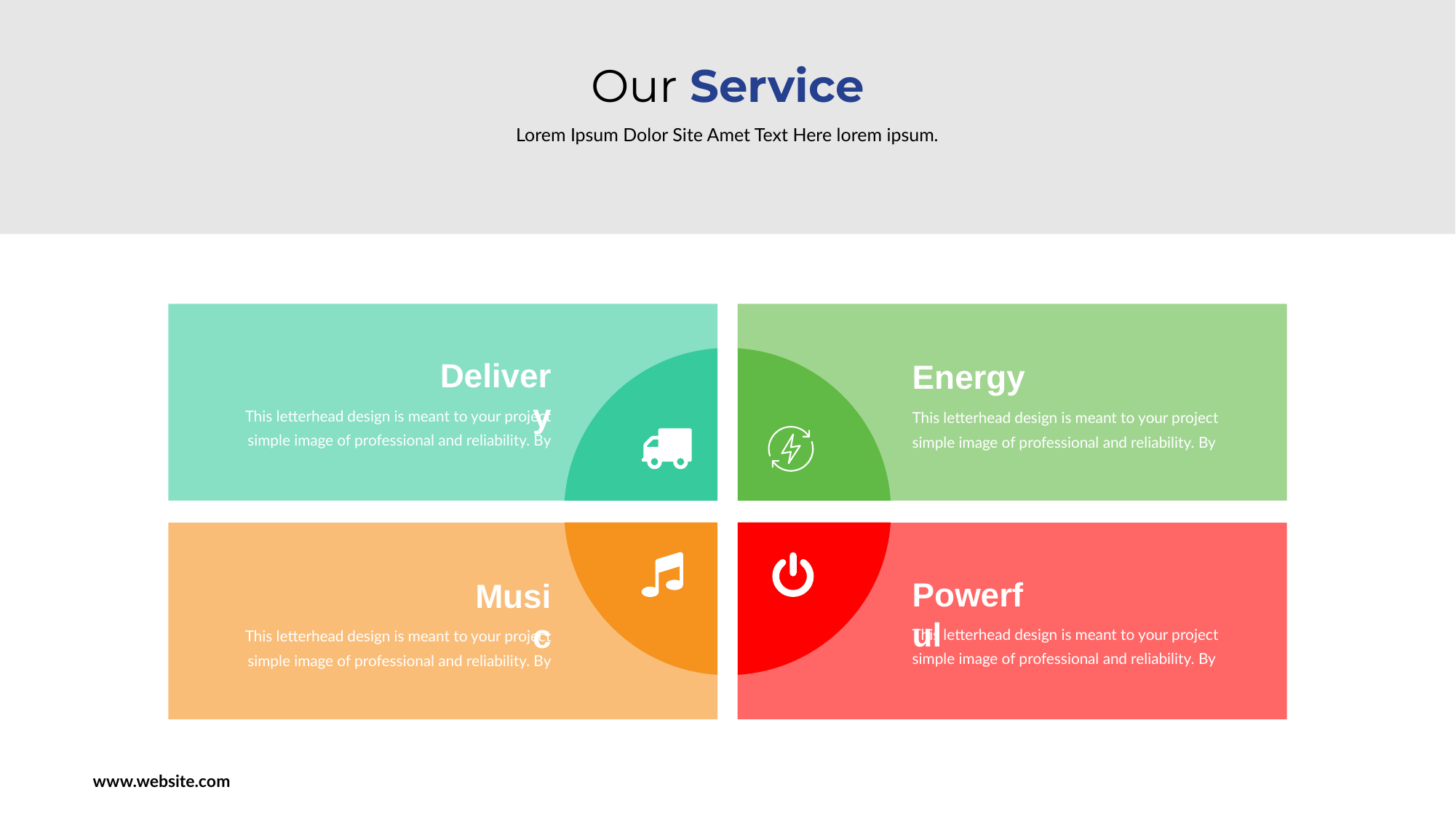

4
Our Service
Lorem Ipsum Dolor Site Amet Text Here lorem ipsum.

Delivery
This letterhead design is meant to your project simple image of professional and reliability. By
Energy
This letterhead design is meant to your project simple image of professional and reliability. By

Powerful
This letterhead design is meant to your project simple image of professional and reliability. By
Music
This letterhead design is meant to your project simple image of professional and reliability. By
www.website.com